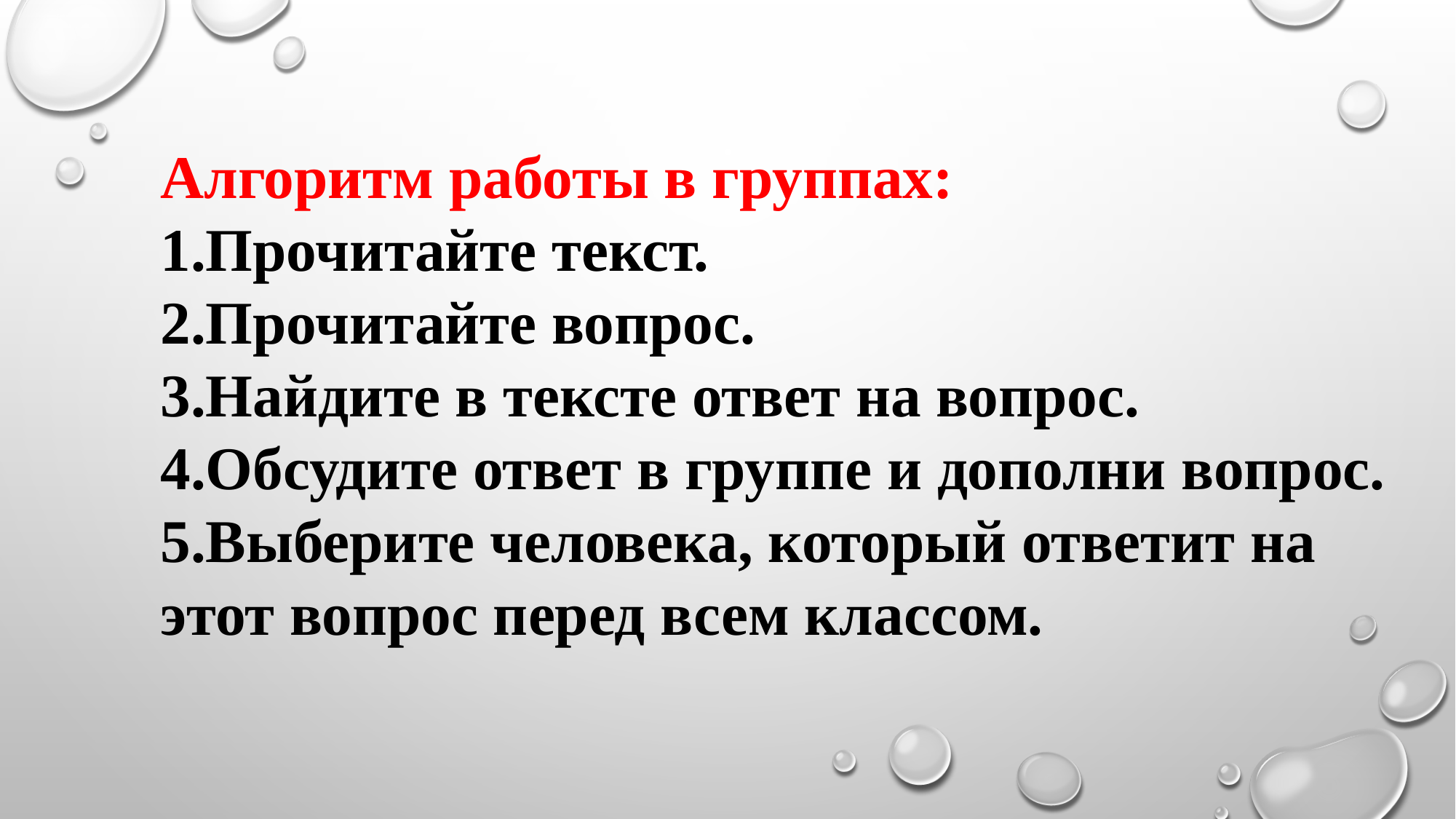

Алгоритм работы в группах:
1.Прочитайте текст.
2.Прочитайте вопрос.
3.Найдите в тексте ответ на вопрос.
4.Обсудите ответ в группе и дополни вопрос.
5.Выберите человека, который ответит на этот вопрос перед всем классом.